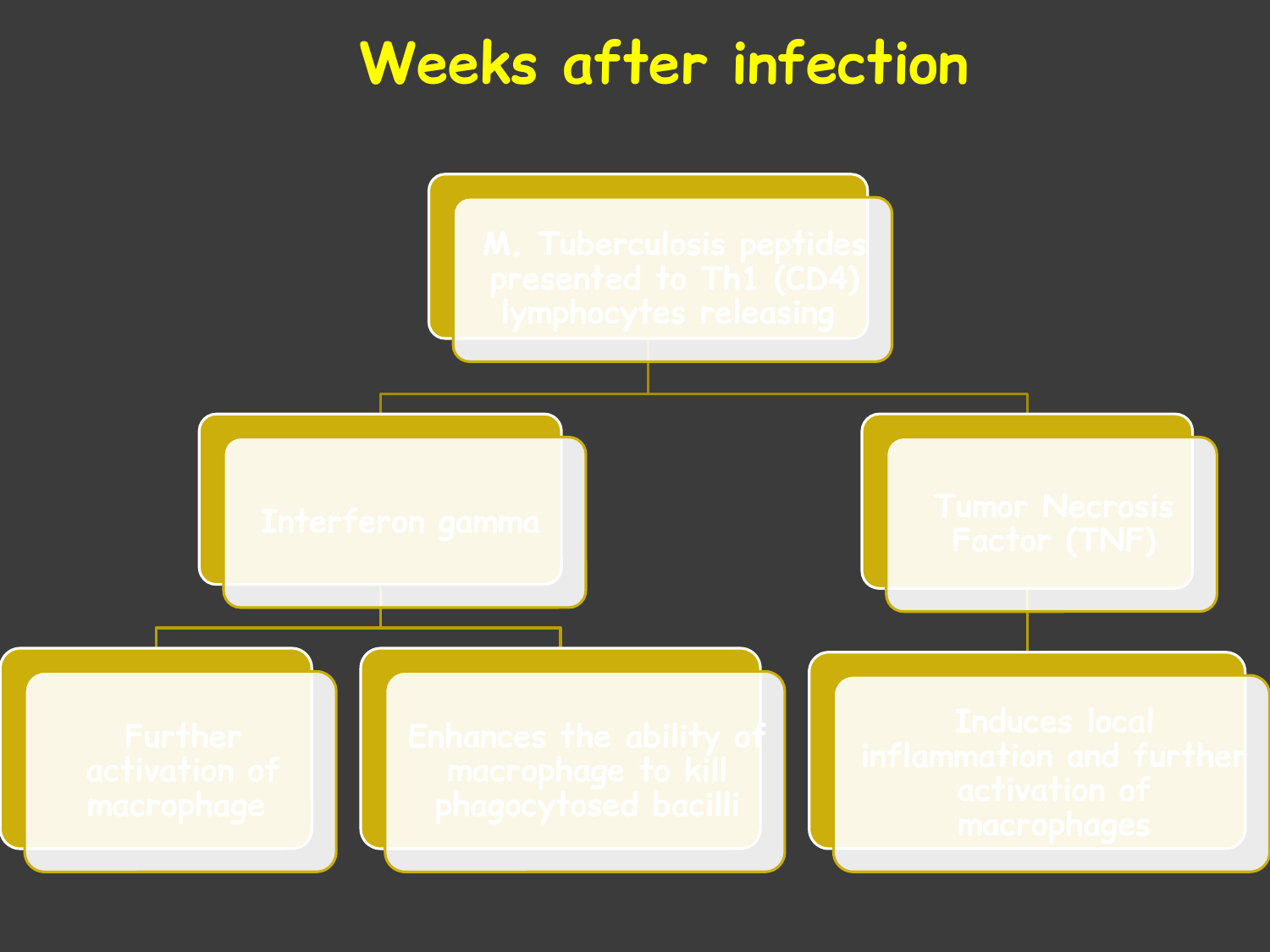

Weeks after infection
M. Tuberculosis peptides presented to Th1 (CD4) lymphocytes releasing
Interferon gamma
Further activation of macrophage
Enhances the ability of macrophage to kill phagocytosed bacilli
Tumor Necrosis Factor (TNF)
Induces local inflammation and further activation of macrophages